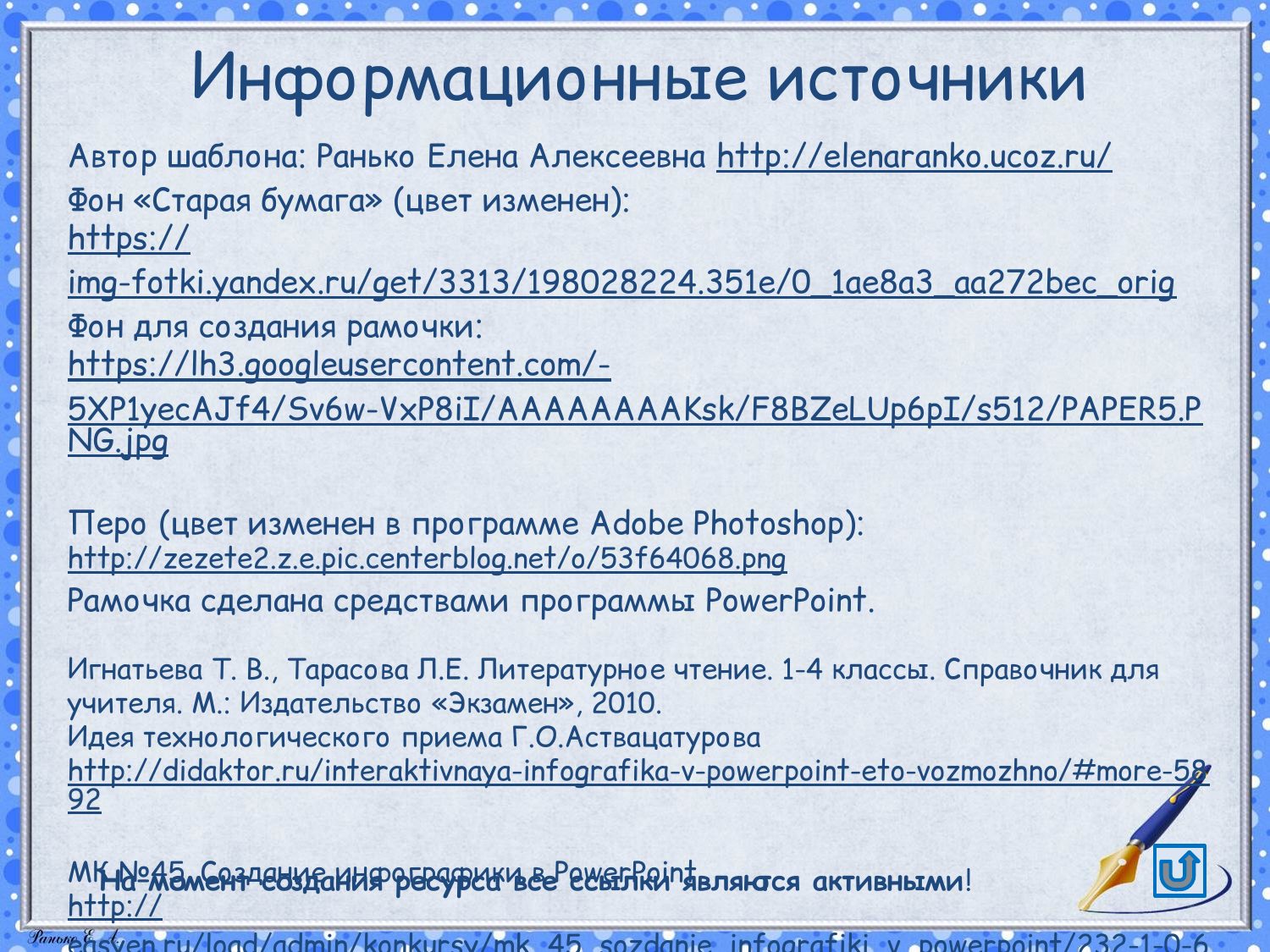

Информационные источники

Автор шаблона: Ранько Елена Алексеевна http://elenaranko.ucoz.ru/
Фон «Старая бумага» (цвет изменен):
https://img-fotki.yandex.ru/get/3313/198028224.351e/0_1ae8a3_aa272bec_orig
Фон для создания рамочки:
https://lh3.googleusercontent.com/-5XP1yecAJf4/Sv6w-VxP8iI/AAAAAAAAKsk/F8BZeLUp6pI/s512/PAPER5.PNG.jpg
Перо (цвет изменен в программе Adobe Photoshop):
http://zezete2.z.e.pic.centerblog.net/o/53f64068.png
Рамочка сделана средствами программы PowerPoint.

Игнатьева Т. В., Тарасова Л.Е. Литературное чтение. 1-4 классы. Справочник для учителя. М.: Издательство «Экзамен», 2010.
Идея технологического приема Г.О.Аствацатурова http://didaktor.ru/interaktivnaya-infografika-v-powerpoint-eto-vozmozhno/#more-5892
МК №45. Создание инфографики в PowerPoint
http://easyen.ru/load/admin/konkursy/mk_45_sozdanie_infografiki_v_powerpoint/232-1-0-62065

На момент создания ресурса все ссылки являются активными!